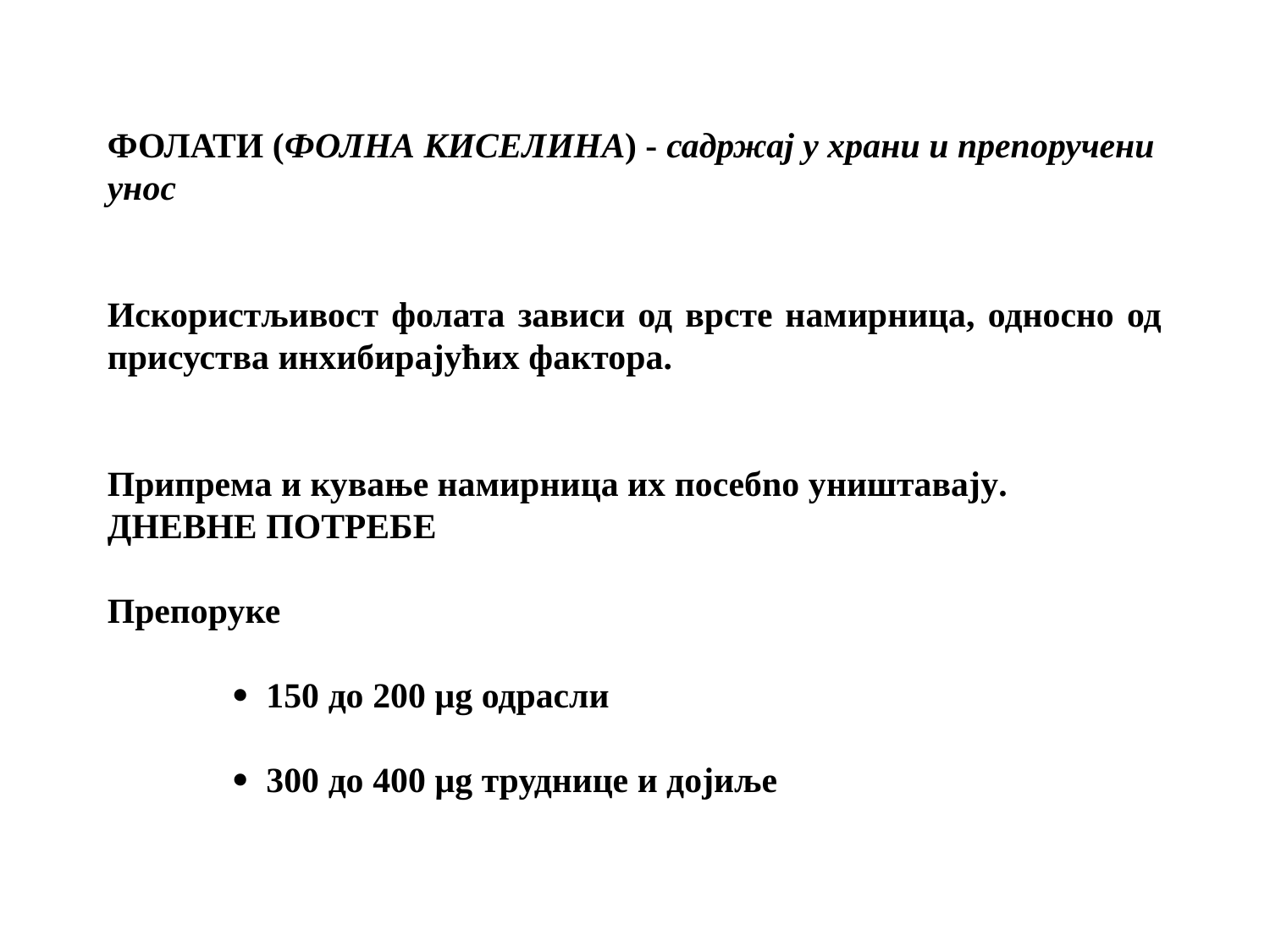

ФОЛАТИ (ФОЛНА КИСЕЛИНА) - садржај у храни и препоручени унос

Искористљивост фолата зависи од врсте намирница, односно од присуства инхибирајућих фактора.

Припрема и кување намирницa их посебno уништaвaју.
ДНЕВНЕ ПОТРЕБЕ

Препоруке

•	150 до 200 μg одрасли

•	300 до 400 μg труднице и дојиље